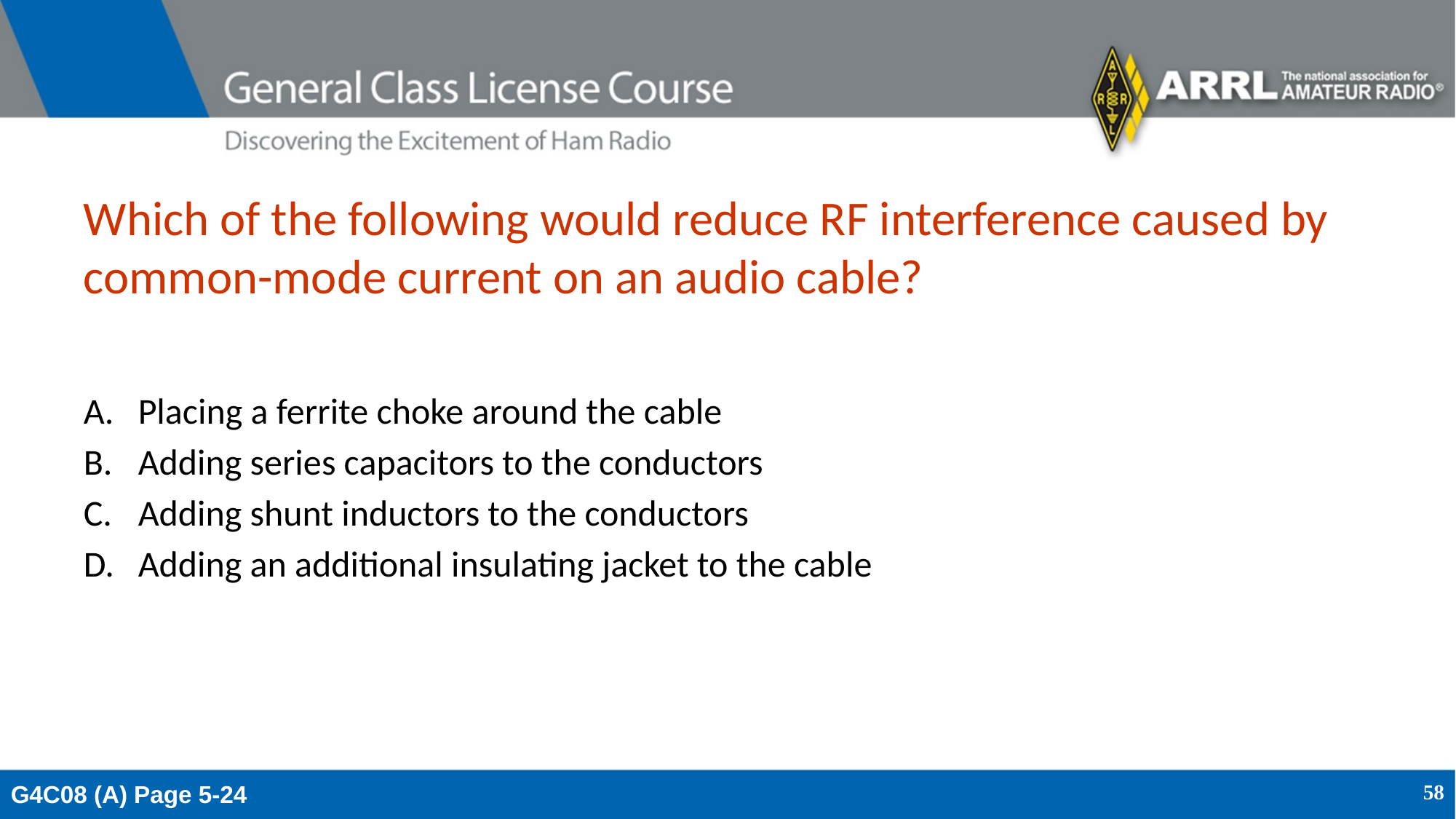

# Which of the following would reduce RF interference caused by common-mode current on an audio cable?
Placing a ferrite choke around the cable
Adding series capacitors to the conductors
Adding shunt inductors to the conductors
Adding an additional insulating jacket to the cable
G4C08 (A) Page 5-24
58